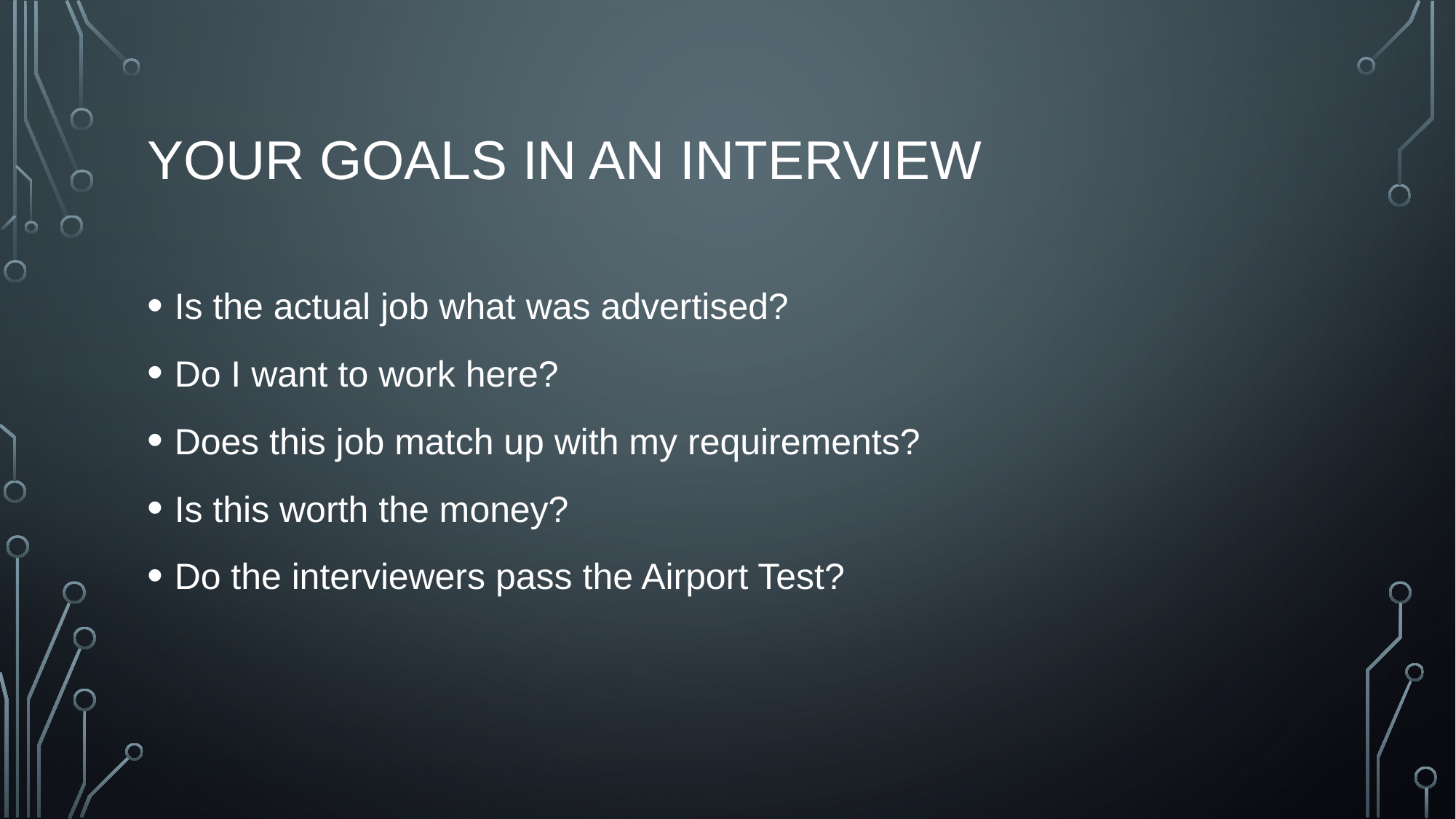

# Your goals in an interview
Is the actual job what was advertised?
Do I want to work here?
Does this job match up with my requirements?
Is this worth the money?
Do the interviewers pass the Airport Test?